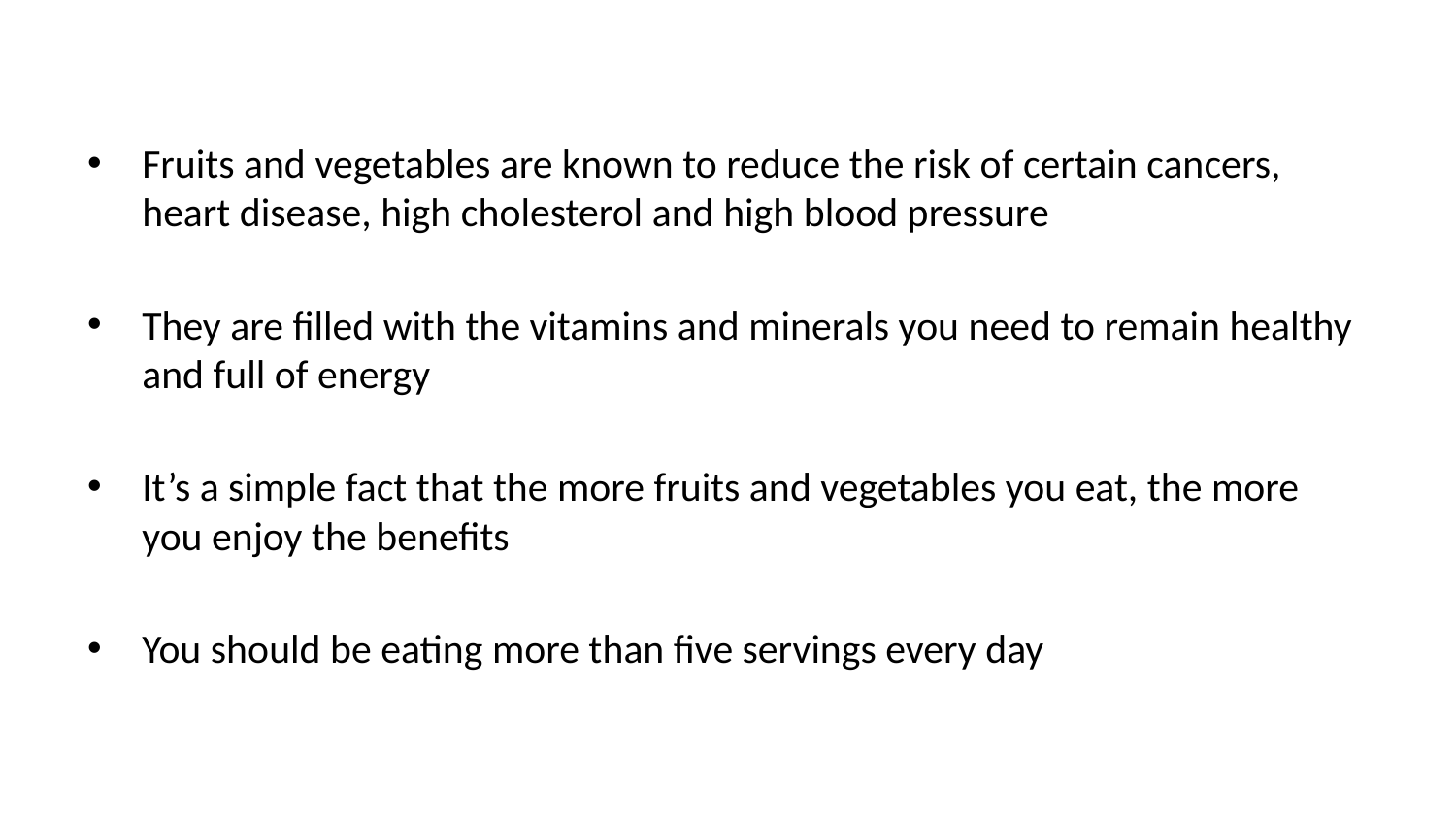

Fruits and vegetables are known to reduce the risk of certain cancers, heart disease, high cholesterol and high blood pressure

They are filled with the vitamins and minerals you need to remain healthy and full of energy

It’s a simple fact that the more fruits and vegetables you eat, the more you enjoy the benefits

You should be eating more than five servings every day